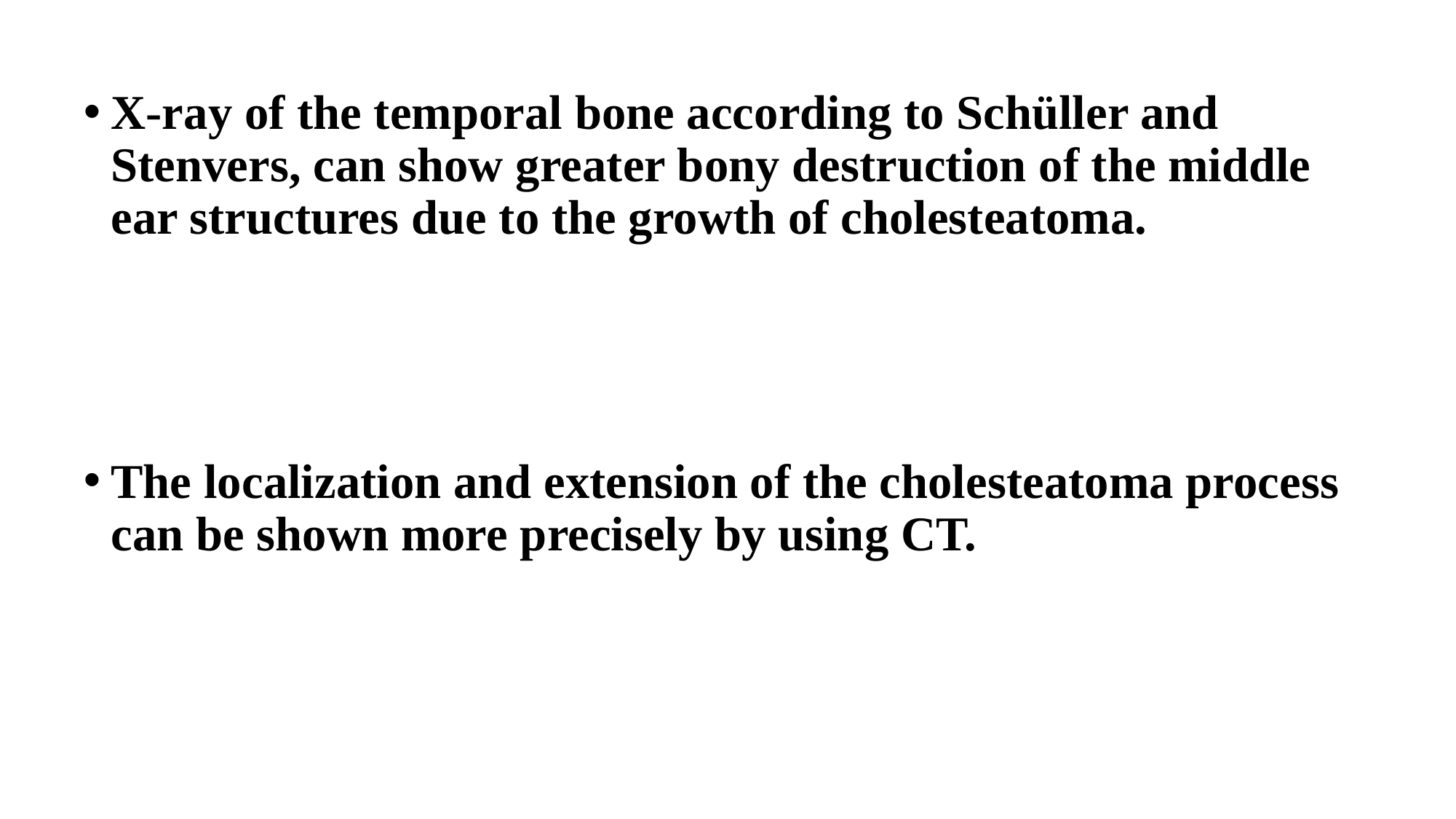

X-ray of the temporal bone according to Schüller and Stenvers, can show greater bony destruction of the middle ear structures due to the growth of cholesteatoma.

The localization and extension of the cholesteatoma process can be shown more precisely by using CT.